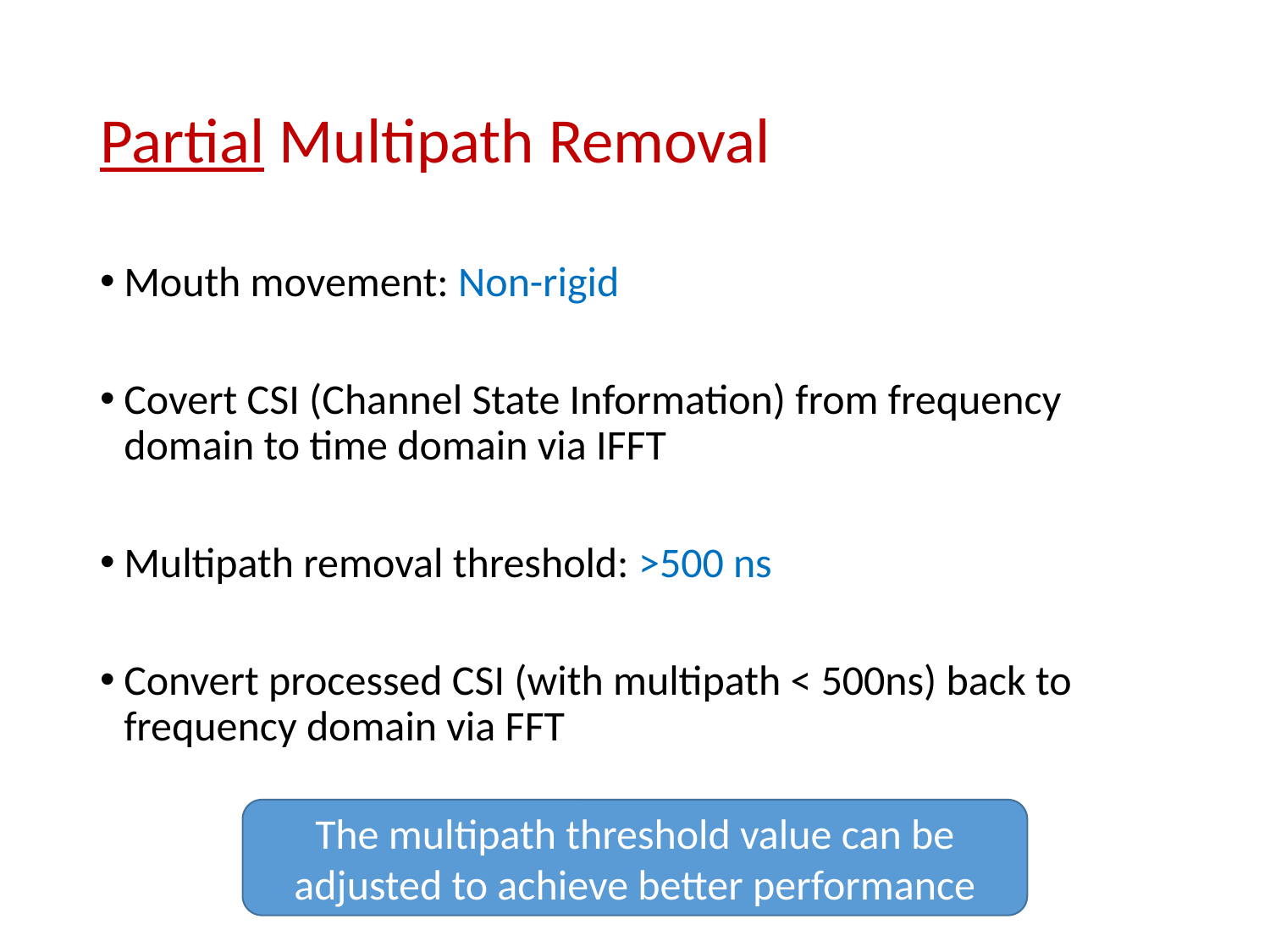

# Partial Multipath Removal
Mouth movement: Non-rigid

Covert CSI (Channel State Information) from frequency domain to time domain via IFFT

Multipath removal threshold: >500 ns

Convert processed CSI (with multipath < 500ns) back to frequency domain via FFT

The multipath threshold value can be adjusted to achieve better performance